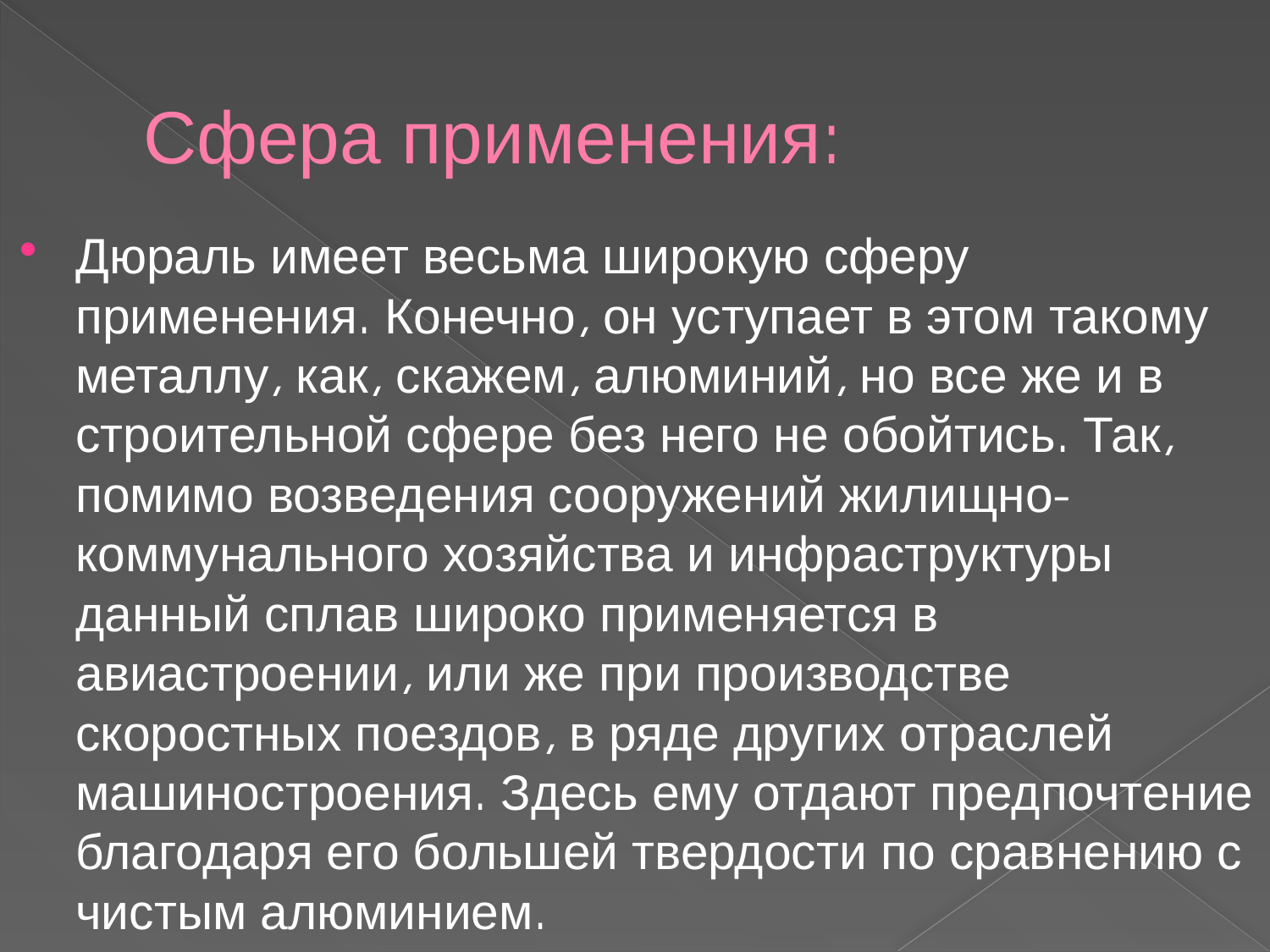

# Сфера применения:
Дюраль имеет весьма широкую сферу применения. Конечно, он уступает в этом такому металлу, как, скажем, алюминий, но все же и в строительной сфере без него не обойтись. Так, помимо возведения сооружений жилищно-коммунального хозяйства и инфраструктуры данный сплав широко применяется в авиастроении, или же при производстве скоростных поездов, в ряде других отраслей машиностроения. Здесь ему отдают предпочтение благодаря его большей твердости по сравнению с чистым алюминием.